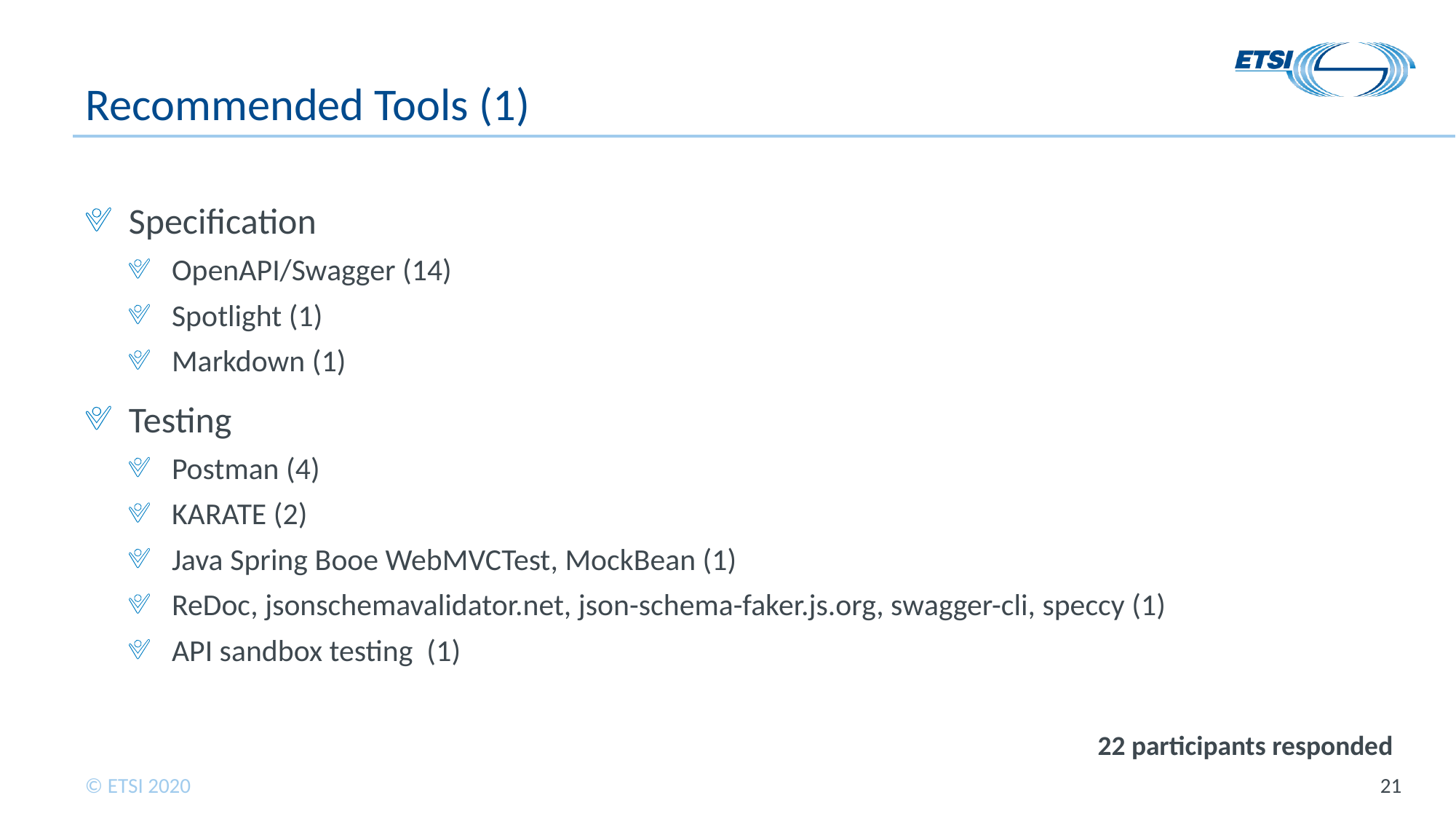

# Recommended Tools (1)
Specification
OpenAPI/Swagger (14)
Spotlight (1)
Markdown (1)
Testing
Postman (4)
KARATE (2)
Java Spring Booe WebMVCTest, MockBean (1)
ReDoc, jsonschemavalidator.net, json-schema-faker.js.org, swagger-cli, speccy (1)
API sandbox testing  (1)

22 participants responded